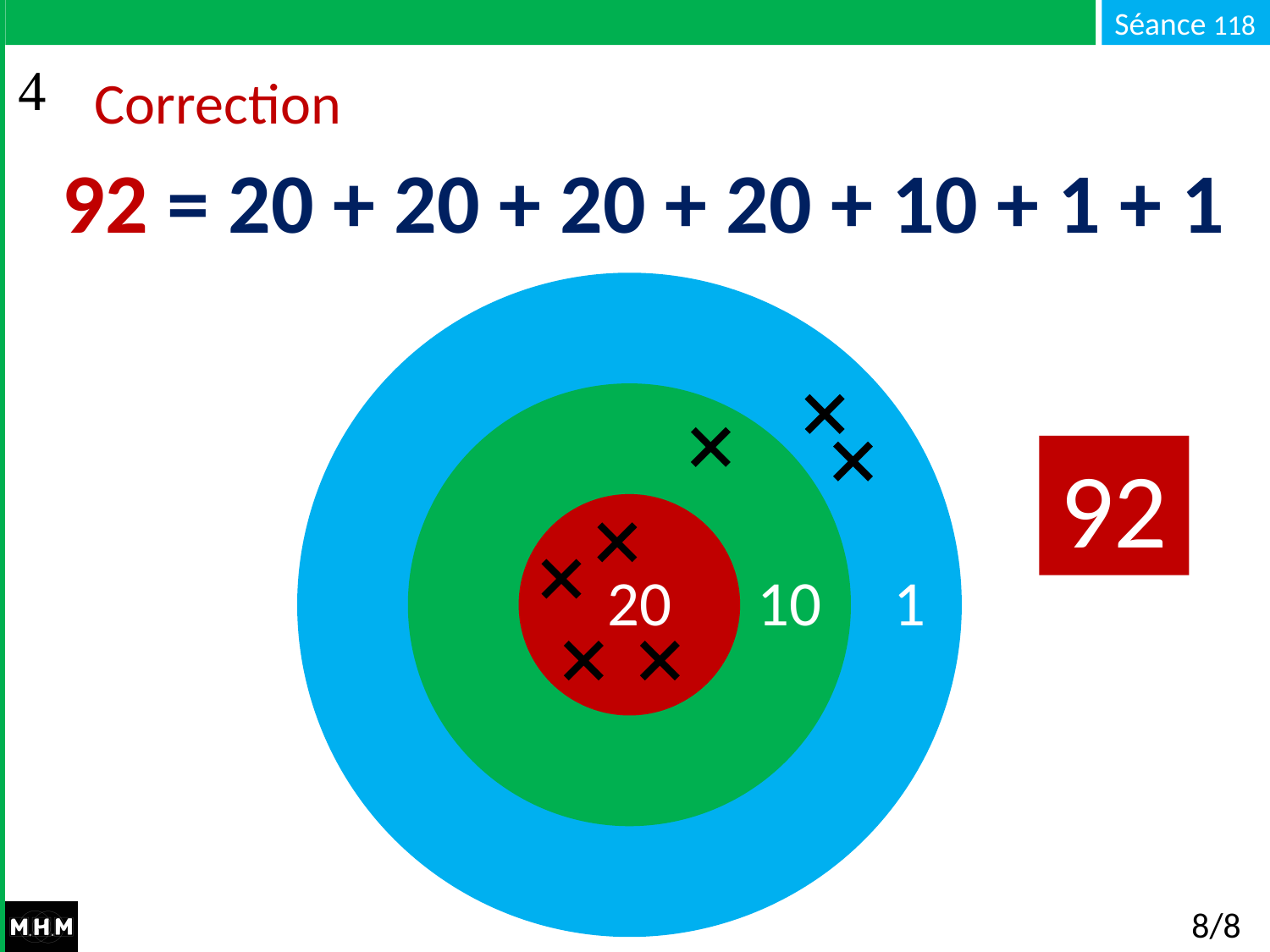

# Correction
92 = 20 + 20 + 20 + 20 + 10 + 1 + 1

92

20      10     1

8/8